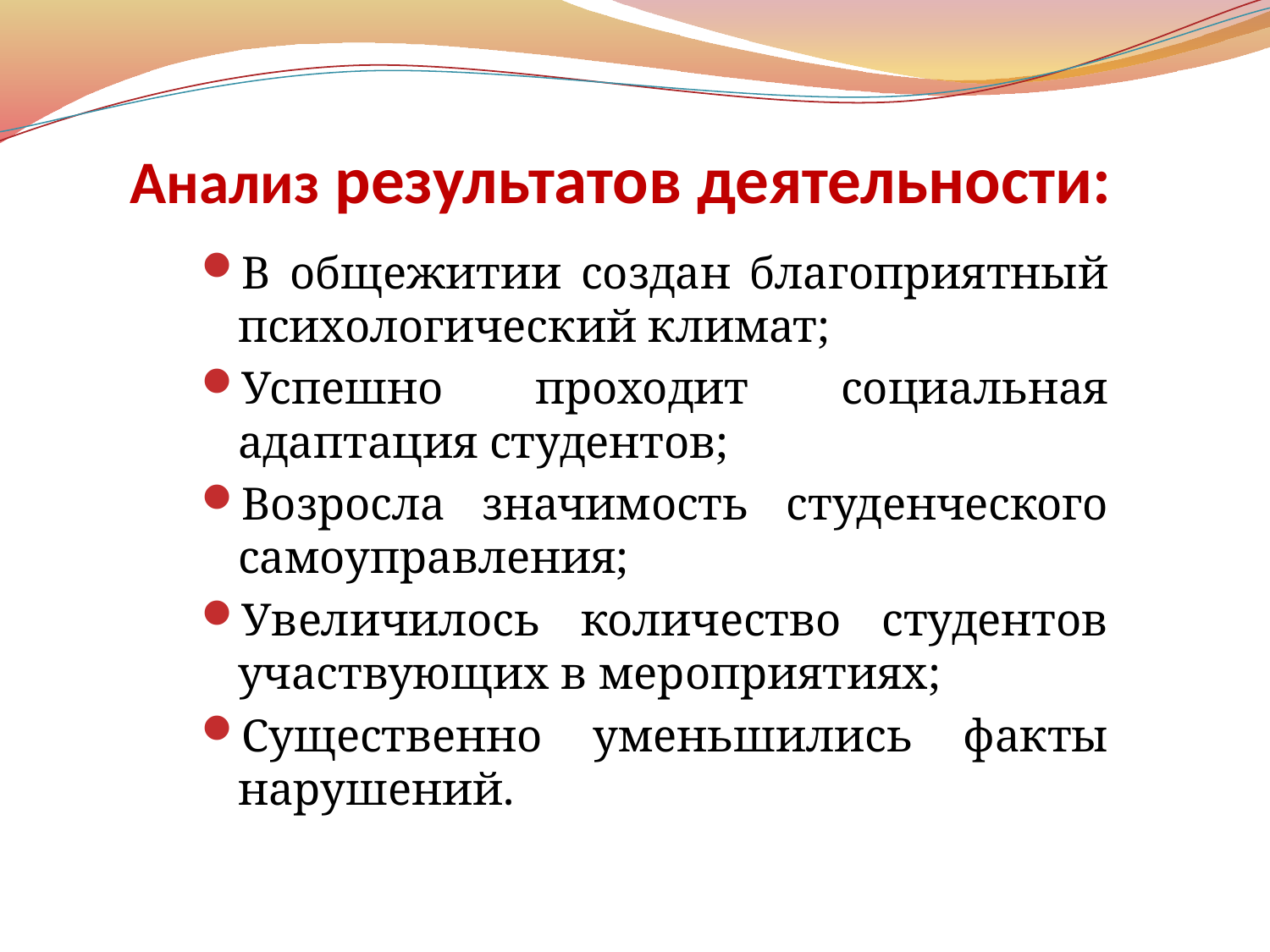

# Анализ результатов деятельности:
В общежитии создан благоприятный психологический климат;
Успешно проходит социальная адаптация студентов;
Возросла значимость студенческого самоуправления;
Увеличилось количество студентов участвующих в мероприятиях;
Существенно уменьшились факты нарушений.